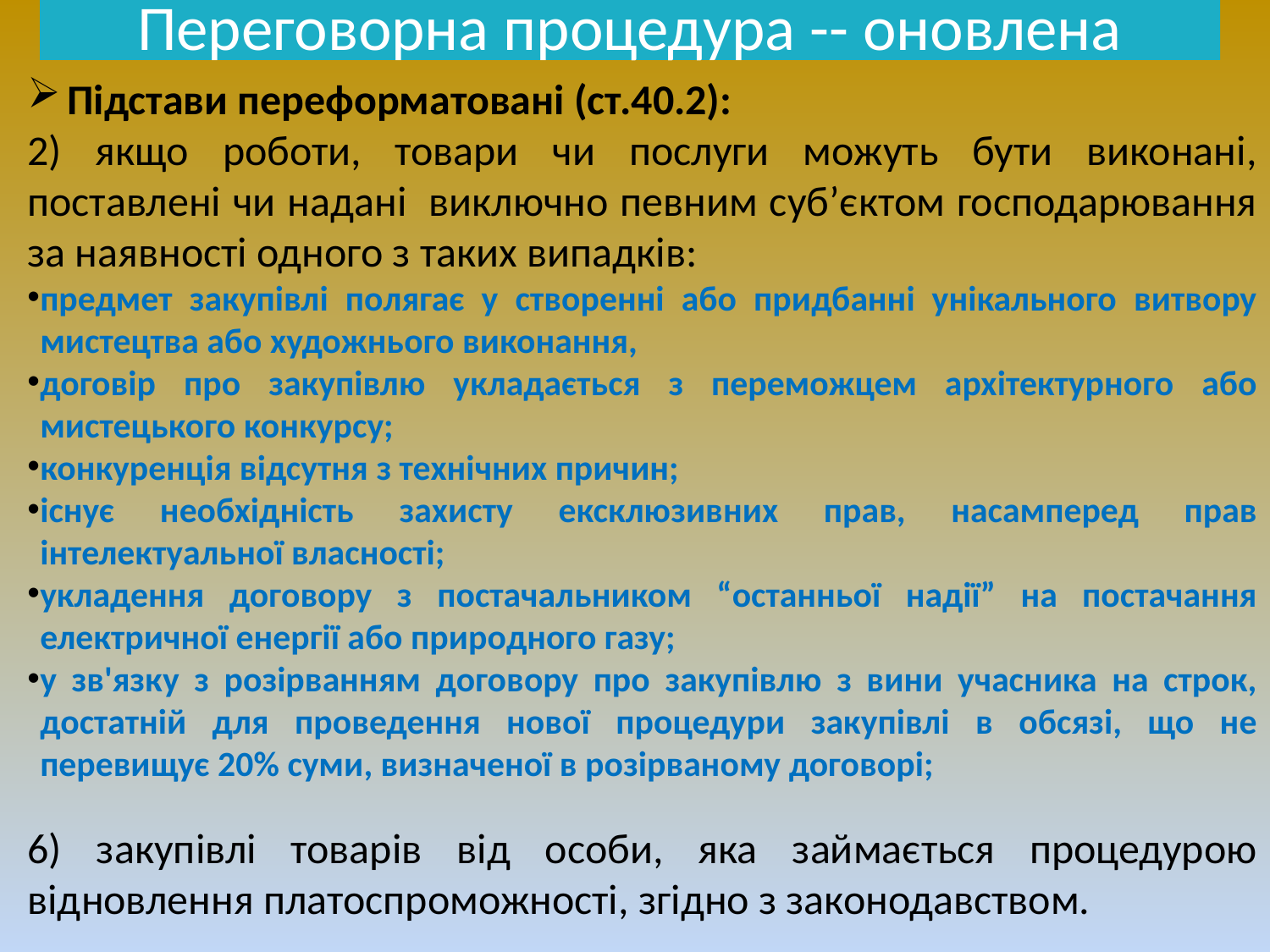

# Переговорна процедура -- оновлена
Підстави переформатовані (ст.40.2):
2) якщо роботи, товари чи послуги можуть бути виконані, поставлені чи надані  виключно певним суб’єктом господарювання за наявності одного з таких випадків:
предмет закупівлі полягає у створенні або придбанні унікального витвору мистецтва або художнього виконання,
договір про закупівлю укладається з переможцем архітектурного або мистецького конкурсу;
конкуренція відсутня з технічних причин;
існує необхідність захисту ексклюзивних прав, насамперед прав інтелектуальної власності;
укладення договору з постачальником “останньої надії” на постачання електричної енергії або природного газу;
у зв'язку з розірванням договору про закупівлю з вини учасника на строк, достатній для проведення нової процедури закупівлі в обсязі, що не перевищує 20% суми, визначеної в розірваному договорі;

6) закупівлі товарів від особи, яка займається процедурою відновлення платоспроможності, згідно з законодавством.